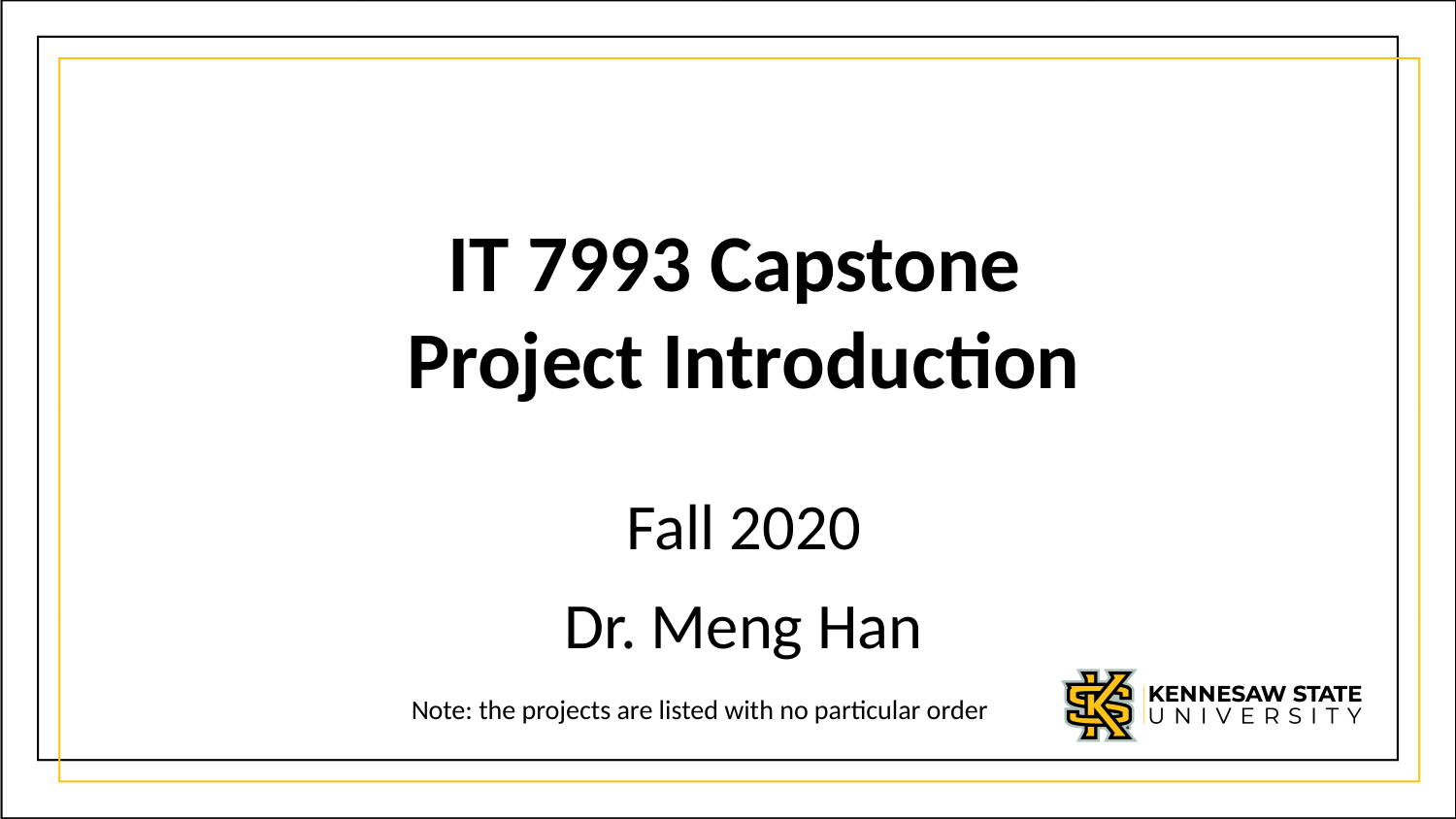

IT 7993 Capstone
Project Introduction

Fall 2020

Dr. Meng Han
Note: the projects are listed with no particular order